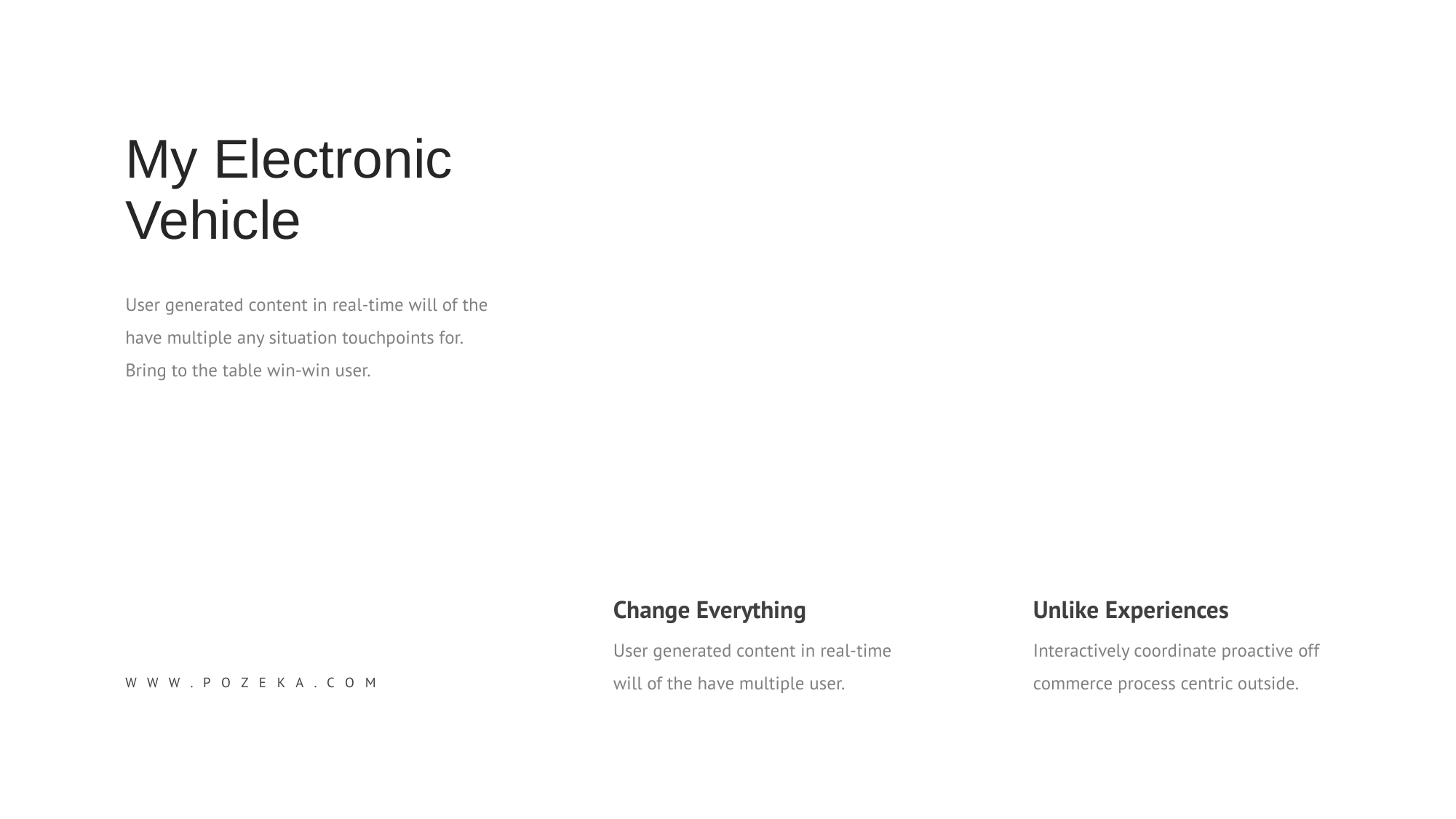

My Electronic Vehicle

User generated content in real-time will of the have multiple any situation touchpoints for. Bring to the table win-win user.
Change Everything
Unlike Experiences
User generated content in real-time will of the have multiple user.
Interactively coordinate proactive off commerce process centric outside.
W   W   W   .   P   O   Z   E   K   A   .   C   O   M